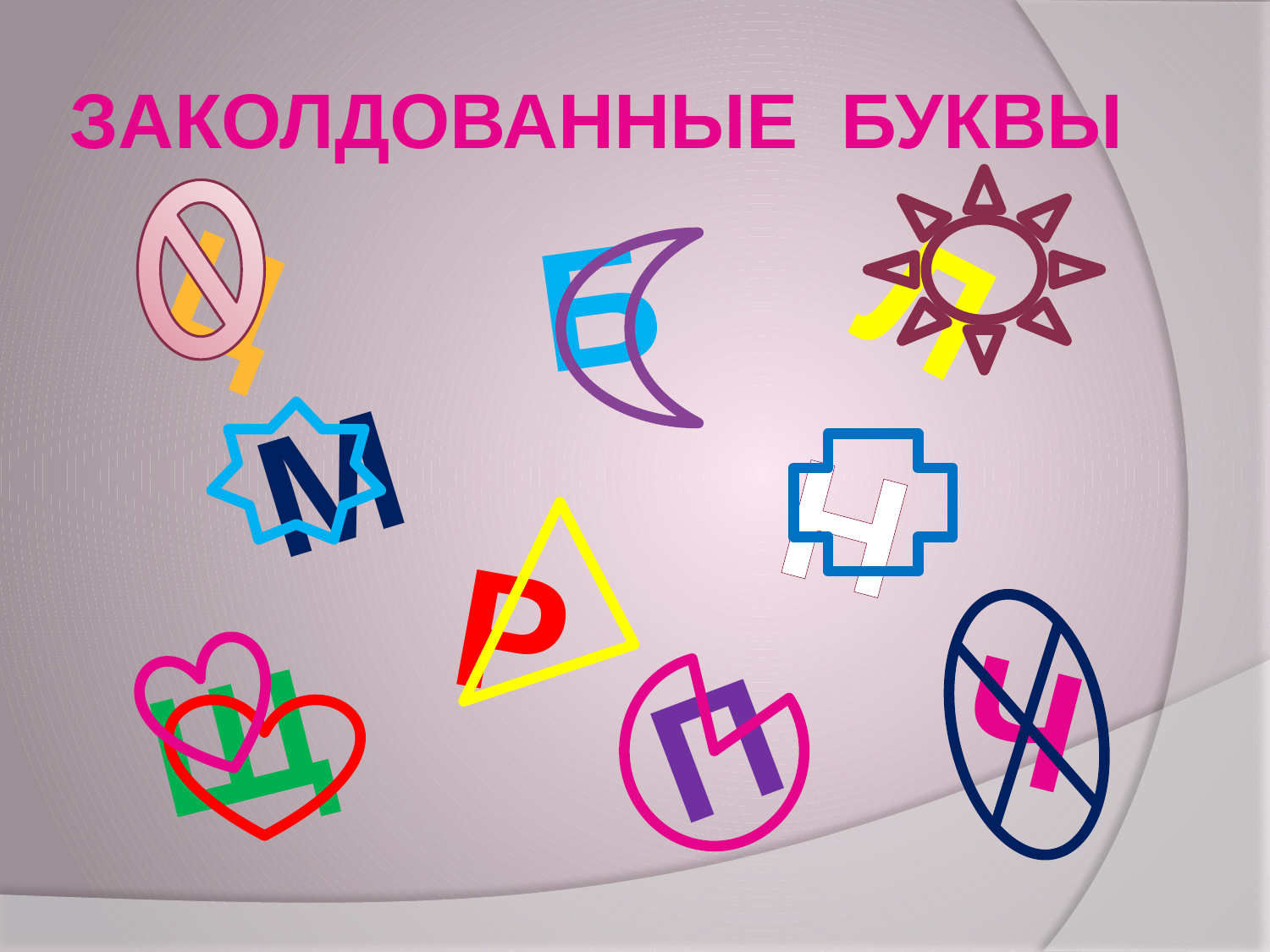

# ЗАКОЛДОВАННЫЕ  БУКВЫ

Б
Л
Ц

М

Н

Р

Ч
Щ
П